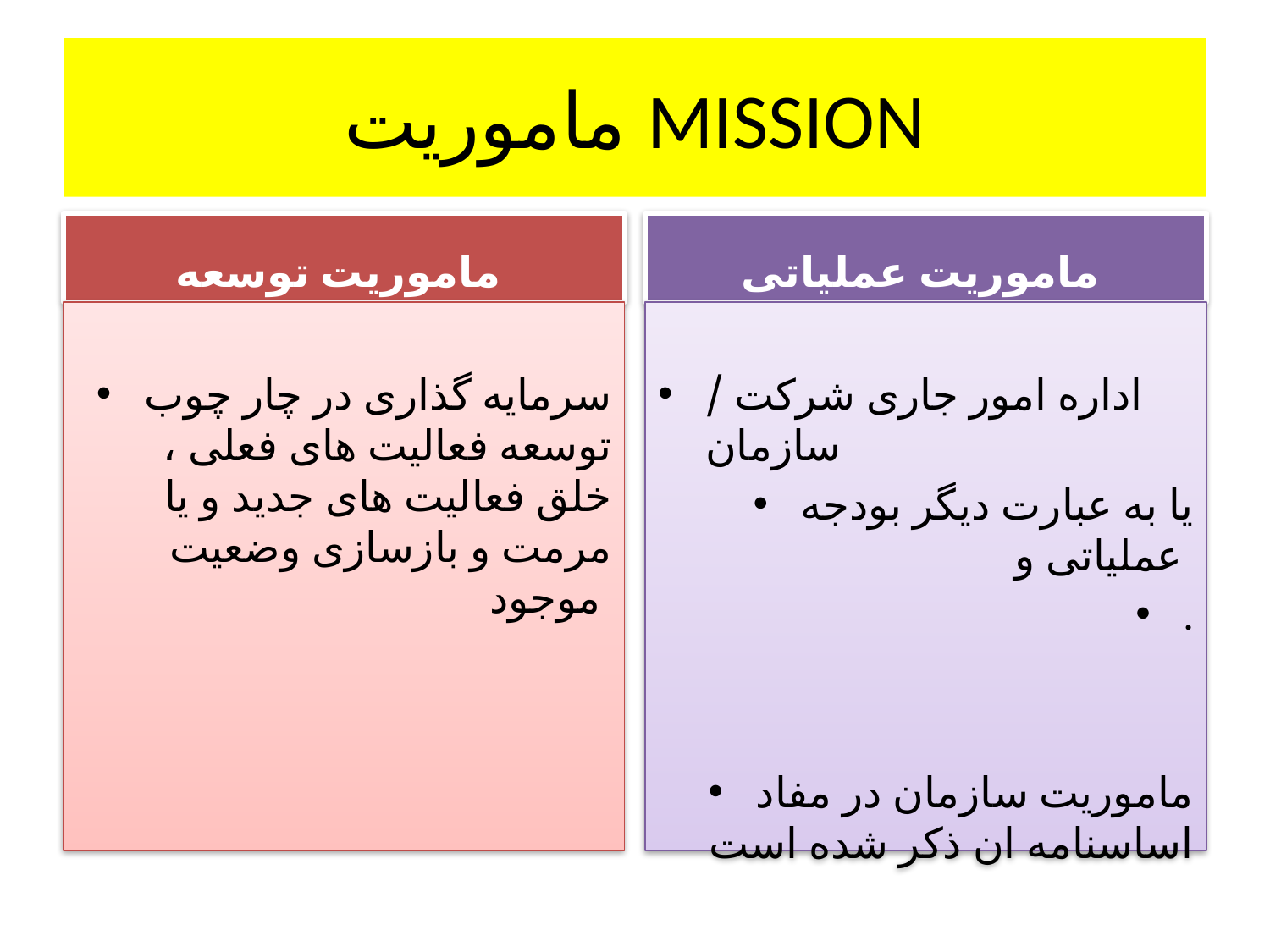

# ماموريت MISSION
ماموریت توسعه
ماموریت عملیاتی

سرمایه گذاری در چار چوب توسعه فعالیت های فعلی ،  خلق فعالیت های جدید و یا مرمت و بازسازی وضعیت موجود

اداره امور جاری شرکت / سازمان
یا به عبارت دیگر بودجه عملیاتی و
.

ماموریت سازمان در مفاد اساسنامه ان ذکر شده است